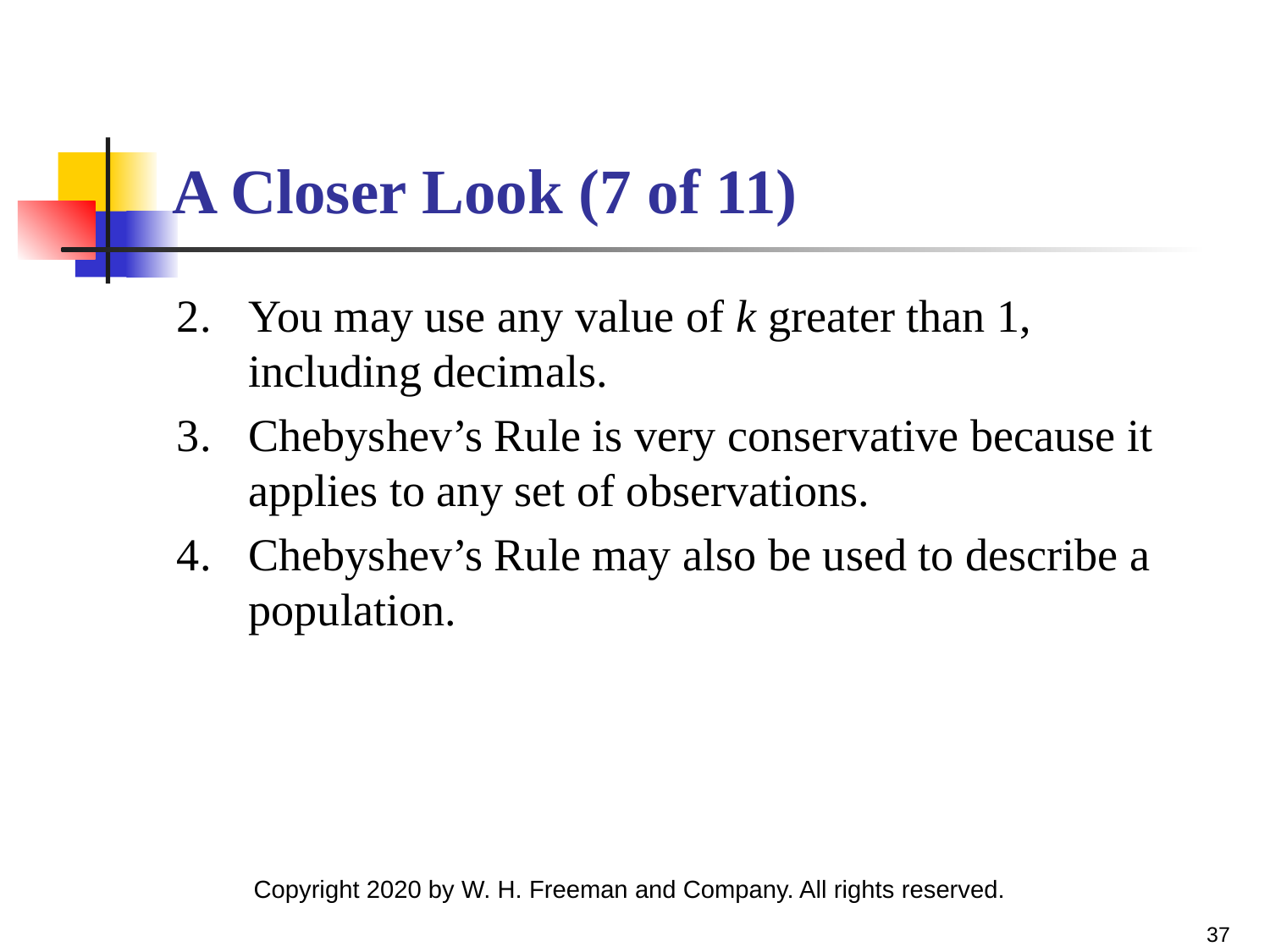

# A Closer Look (7 of 11)
You may use any value of k greater than 1, including decimals.
Chebyshev’s Rule is very conservative because it applies to any set of observations.
Chebyshev’s Rule may also be used to describe a population.